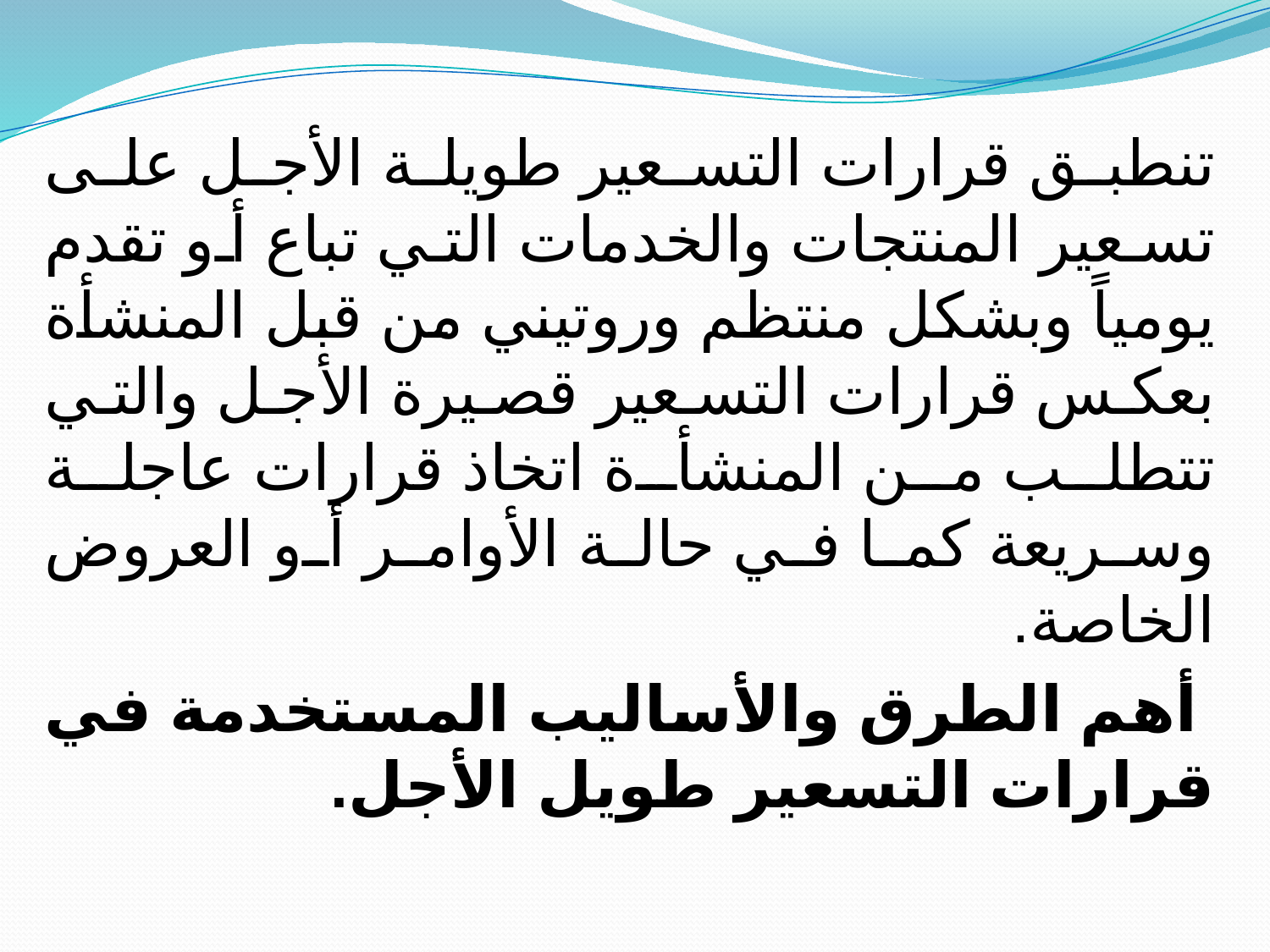

تنطبق قرارات التسعير طويلة الأجل على تسعير المنتجات والخدمات التي تباع أو تقدم يومياً وبشكل منتظم وروتيني من قبل المنشأة بعكس قرارات التسعير قصيرة الأجل والتي تتطلب من المنشأة اتخاذ قرارات عاجلة وسريعة كما في حالة الأوامر أو العروض الخاصة.
 أهم الطرق والأساليب المستخدمة في قرارات التسعير طويل الأجل.